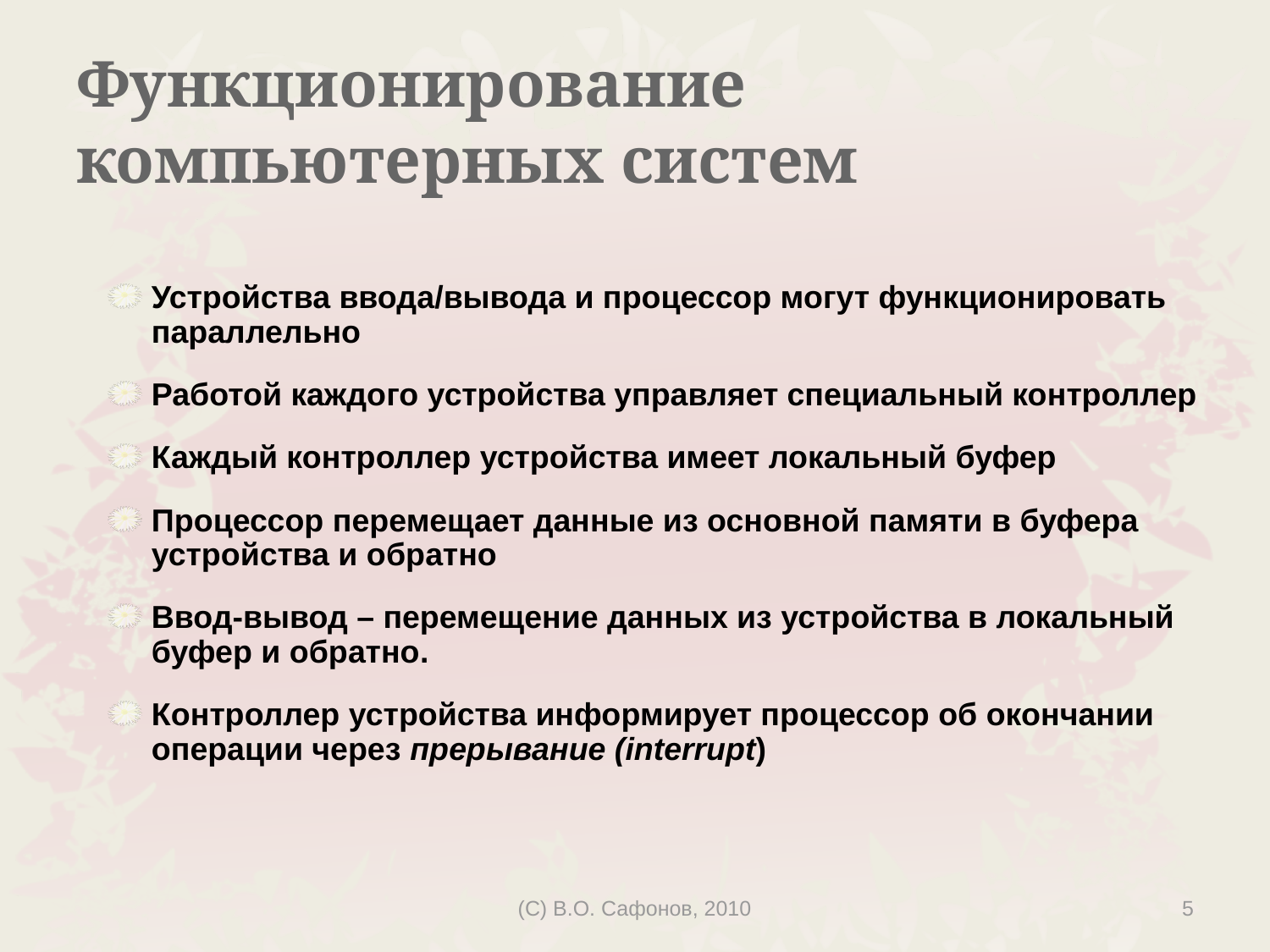

# Функционирование компьютерных систем
Устройства ввода/вывода и процессор могут функционировать параллельно
Работой каждого устройства управляет специальный контроллер
Каждый контроллер устройства имеет локальный буфер
Процессор перемещает данные из основной памяти в буфера устройства и обратно
Ввод-вывод – перемещение данных из устройства в локальный буфер и обратно.
Контроллер устройства информирует процессор об окончании операции через прерывание (interrupt)

(C) В.О. Сафонов, 2010
5